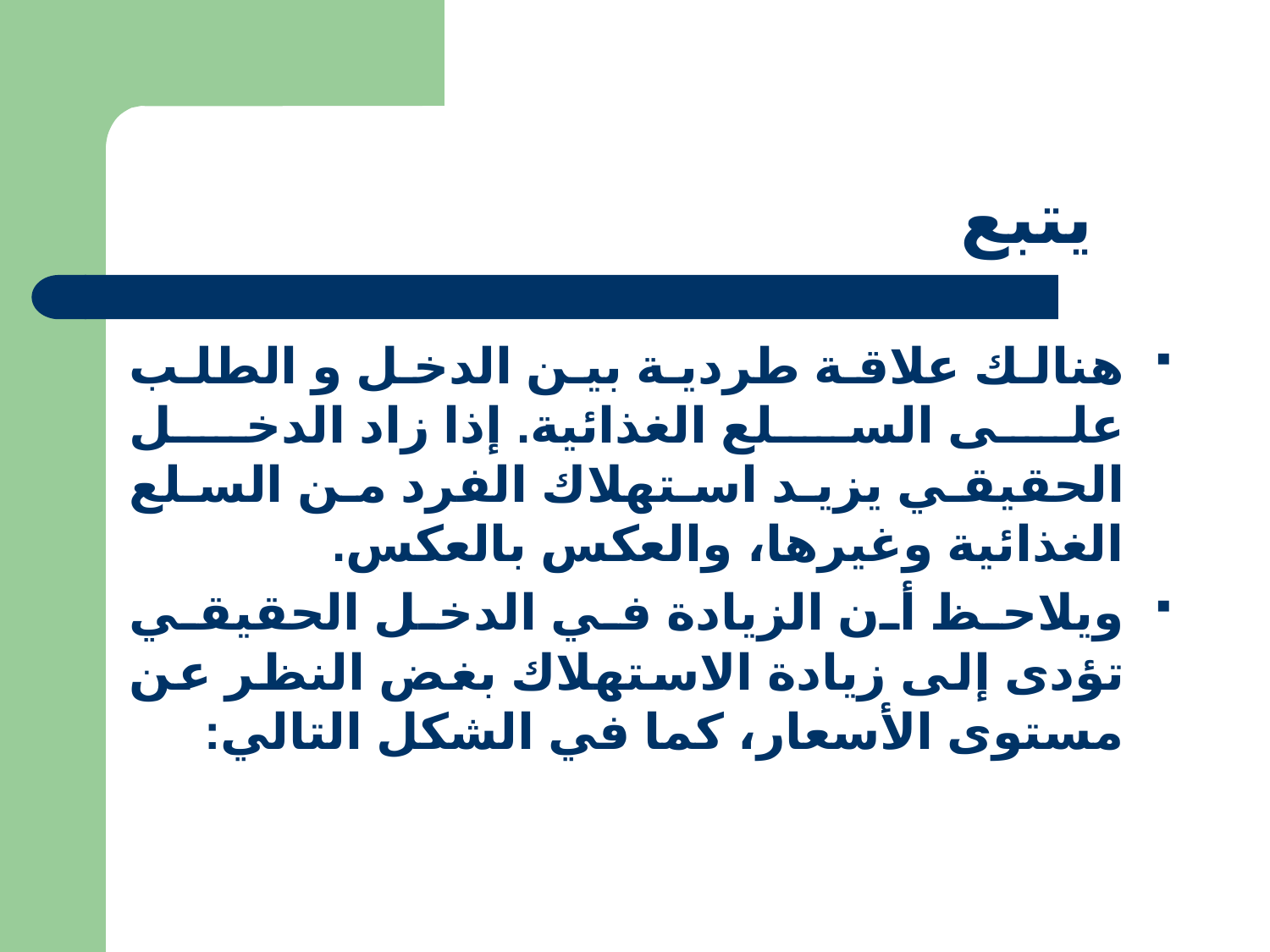

يتبع
هنالك علاقة طردية بين الدخل و الطلب على السلع الغذائية. إذا زاد الدخل الحقيقي يزيد استهلاك الفرد من السلع الغذائية وغيرها، والعكس بالعكس.
ويلاحظ أن الزيادة في الدخل الحقيقي تؤدى إلى زيادة الاستهلاك بغض النظر عن مستوى الأسعار، كما في الشكل التالي: